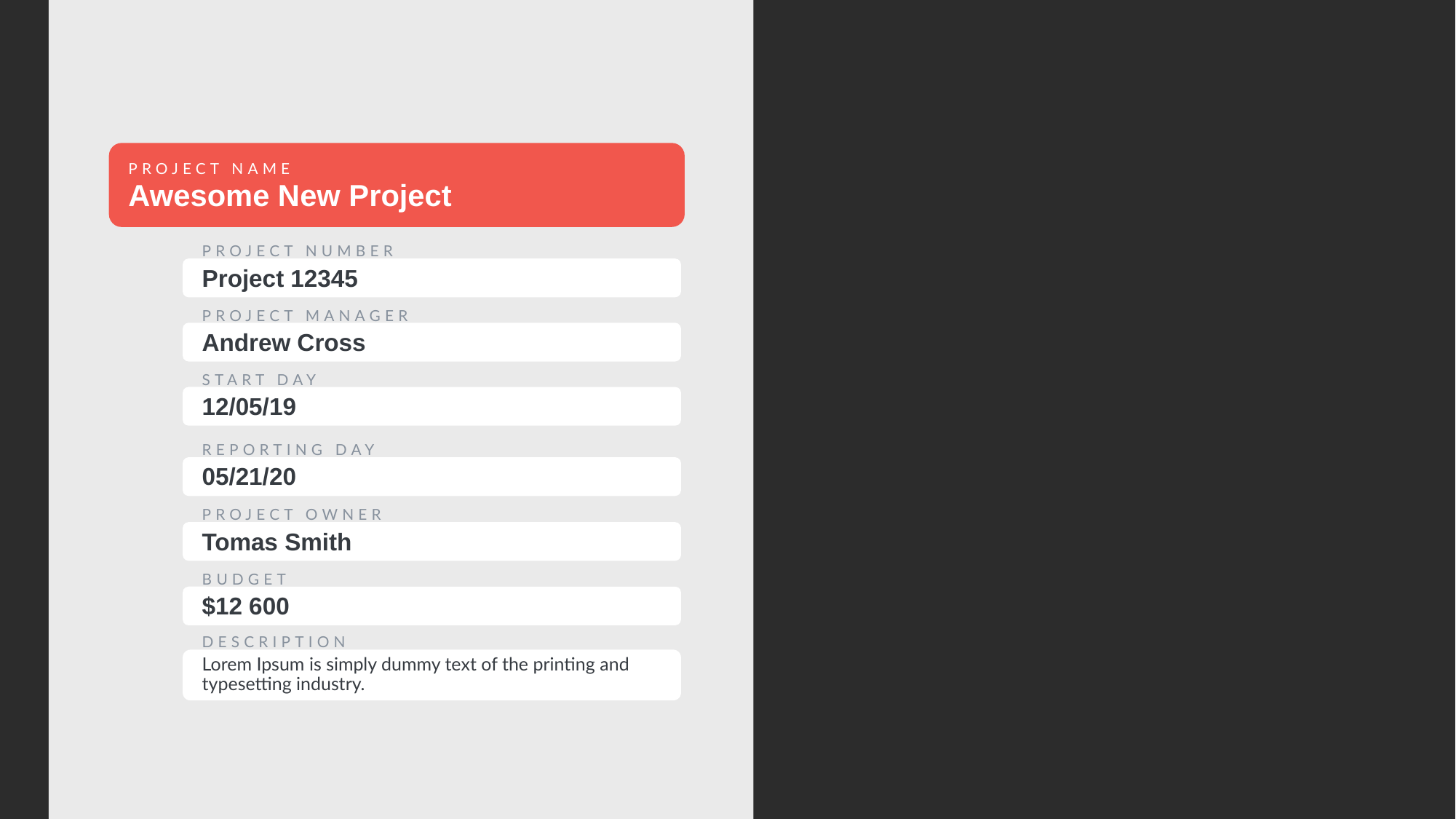

PROJECT NAME
Awesome New Project
PROJECT NUMBER
Project 12345

PROJECT MANAGER
Andrew Cross

START DAY
12/05/19

REPORTING DAY
05/21/20

PROJECT OWNER
Tomas Smith

BUDGET
$12 600

DESCRIPTION

Lorem Ipsum is simply dummy text of the printing and typesetting industry.